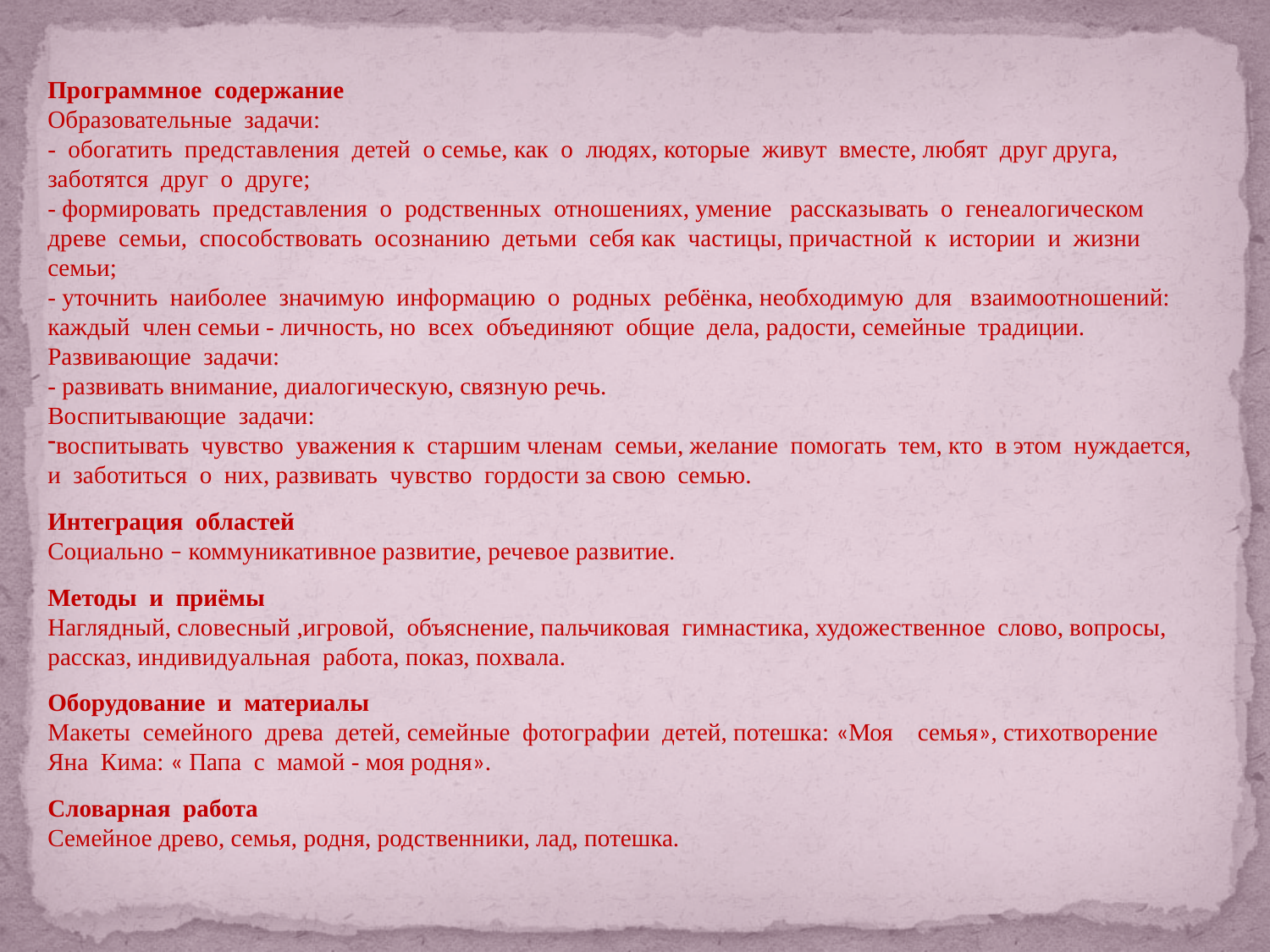

Программное  содержание
Образовательные  задачи:
-  обогатить  представления  детей  о семье, как  о  людях, которые  живут  вместе, любят  друг друга,   заботятся  друг  о  друге;
- формировать  представления  о  родственных  отношениях, умение   рассказывать  о  генеалогическом  древе  семьи,  способствовать  осознанию  детьми  себя как  частицы, причастной  к  истории  и  жизни  семьи;
- уточнить  наиболее  значимую  информацию  о  родных  ребёнка, необходимую  для   взаимоотношений: каждый  член семьи - личность, но  всех  объединяют  общие  дела, радости, семейные  традиции.
Развивающие  задачи:
- развивать внимание, диалогическую, связную речь.
Воспитывающие  задачи:
воспитывать  чувство  уважения к  старшим членам  семьи, желание  помогать  тем, кто  в этом  нуждается, и  заботиться  о  них, развивать  чувство  гордости за свою  семью.

Интеграция  областей
Социально – коммуникативное развитие, речевое развитие.

Методы  и  приёмы
Наглядный, словесный ,игровой,  объяснение, пальчиковая  гимнастика, художественное  слово, вопросы, рассказ, индивидуальная  работа, показ, похвала.

Оборудование  и  материалы
Макеты  семейного  древа  детей, семейные  фотографии  детей, потешка: «Моя    семья», стихотворение Яна  Кима: « Папа  с  мамой - моя родня».

Словарная  работа
Семейное древо, семья, родня, родственники, лад, потешка.